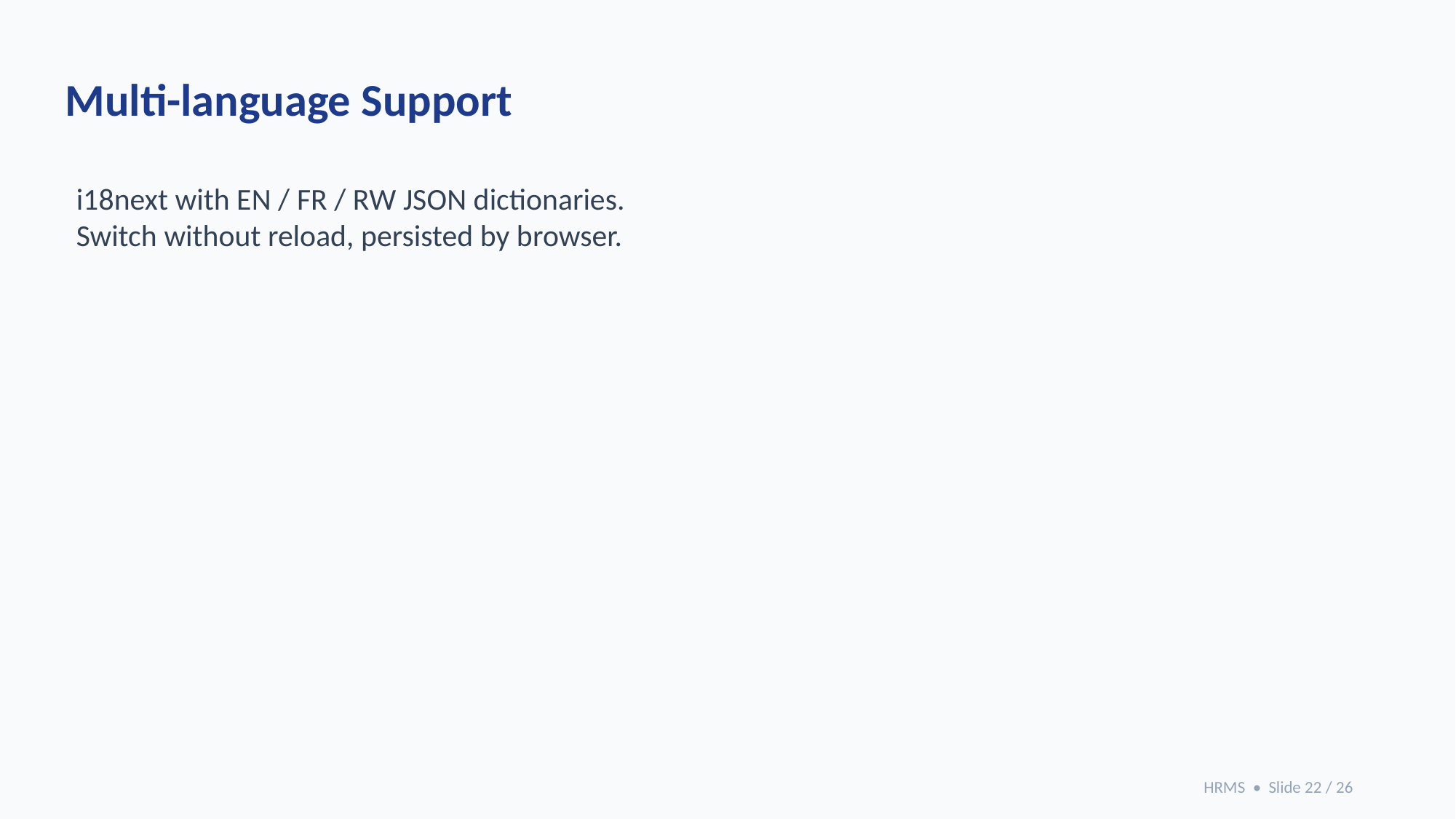

Multi-language Support
i18next with EN / FR / RW JSON dictionaries.
Switch without reload, persisted by browser.
HRMS  •  Slide 22 / 26